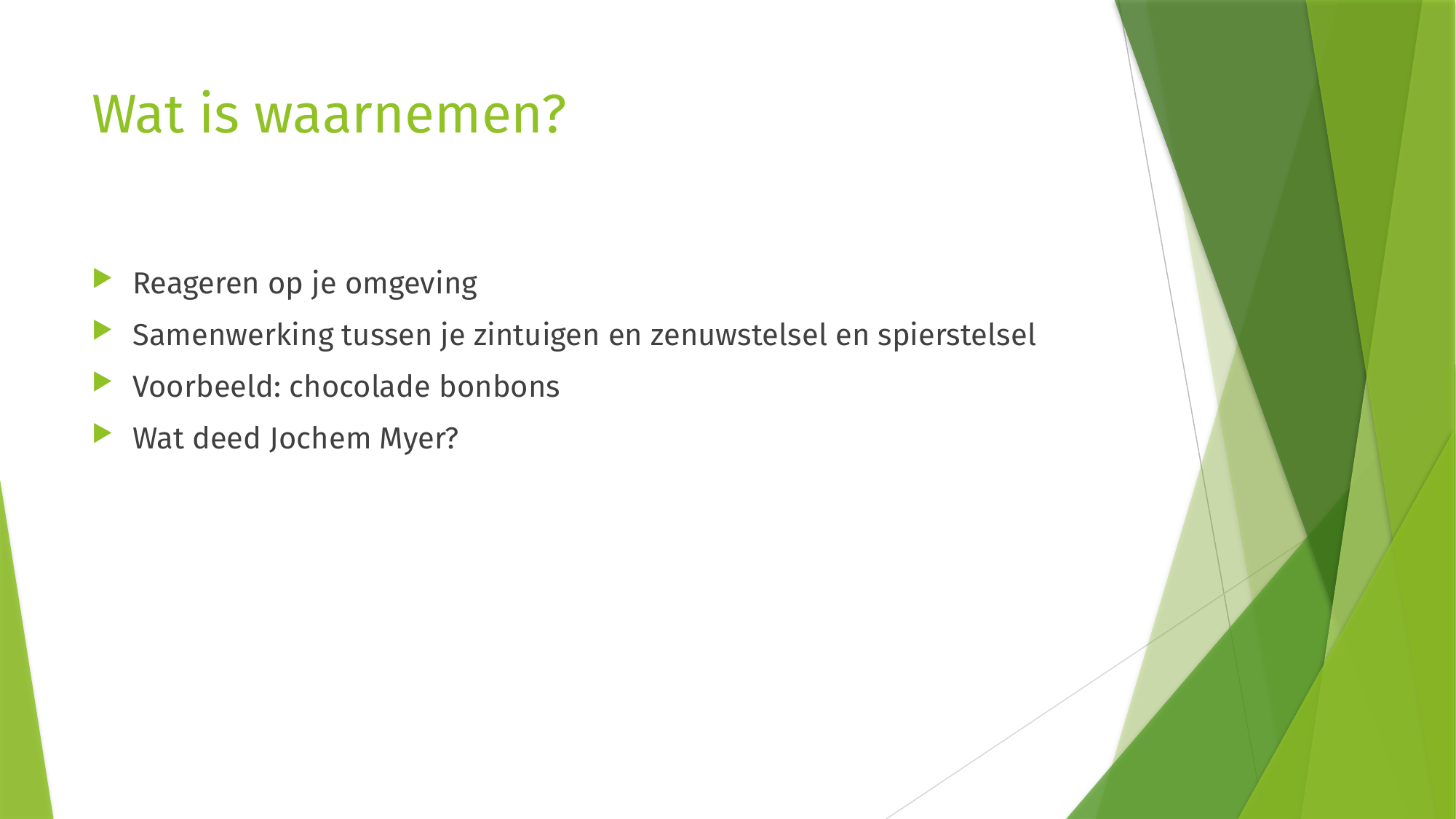

# Wat is waarnemen?
Reageren op je omgeving
Samenwerking tussen je zintuigen en zenuwstelsel en spierstelsel
Voorbeeld: chocolade bonbons
Wat deed Jochem Myer?